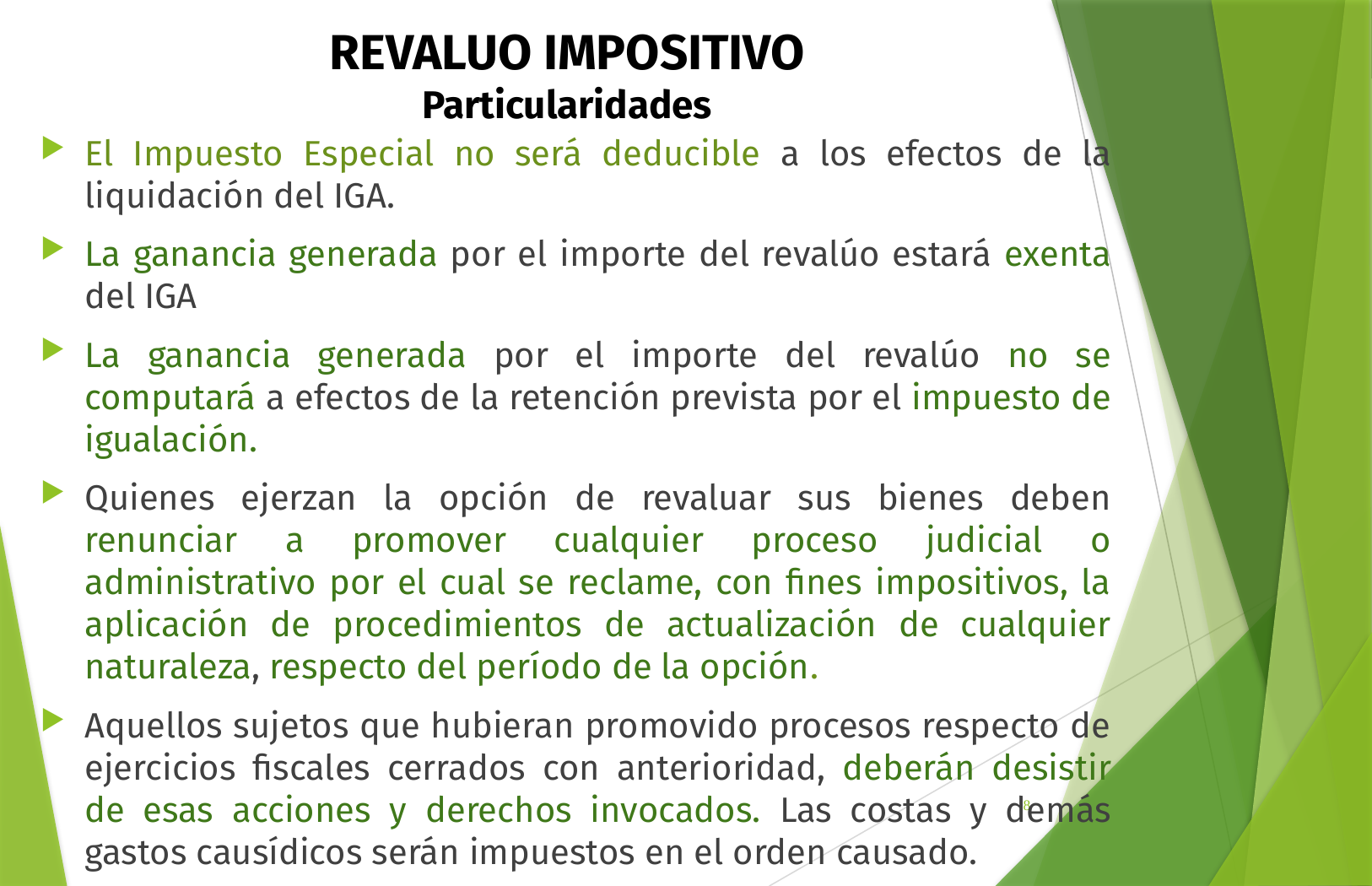

# REVALUO IMPOSITIVO Particularidades
El Impuesto Especial no será deducible a los efectos de la liquidación del IGA.
La ganancia generada por el importe del revalúo estará exenta del IGA
La ganancia generada por el importe del revalúo no se computará a efectos de la retención prevista por el impuesto de igualación.
Quienes ejerzan la opción de revaluar sus bienes deben renunciar a promover cualquier proceso judicial o administrativo por el cual se reclame, con fines impositivos, la aplicación de procedimientos de actualización de cualquier naturaleza, respecto del período de la opción.
Aquellos sujetos que hubieran promovido procesos respecto de ejercicios fiscales cerrados con anterioridad, deberán desistir de esas acciones y derechos invocados. Las costas y demás gastos causídicos serán impuestos en el orden causado.

8